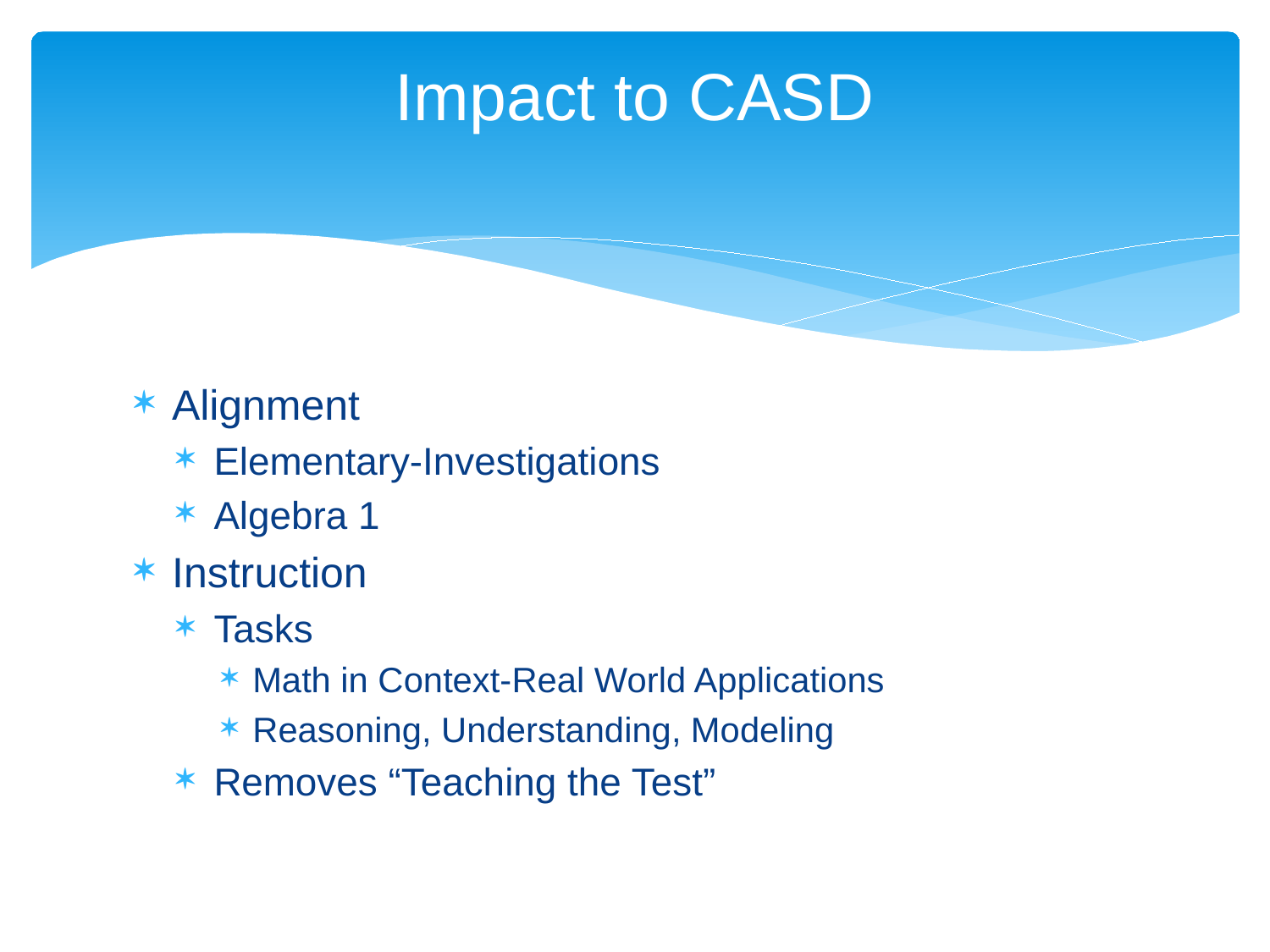

# Impact to CASD
Alignment
Elementary-Investigations
Algebra 1
Instruction
Tasks
Math in Context-Real World Applications
Reasoning, Understanding, Modeling
Removes “Teaching the Test”